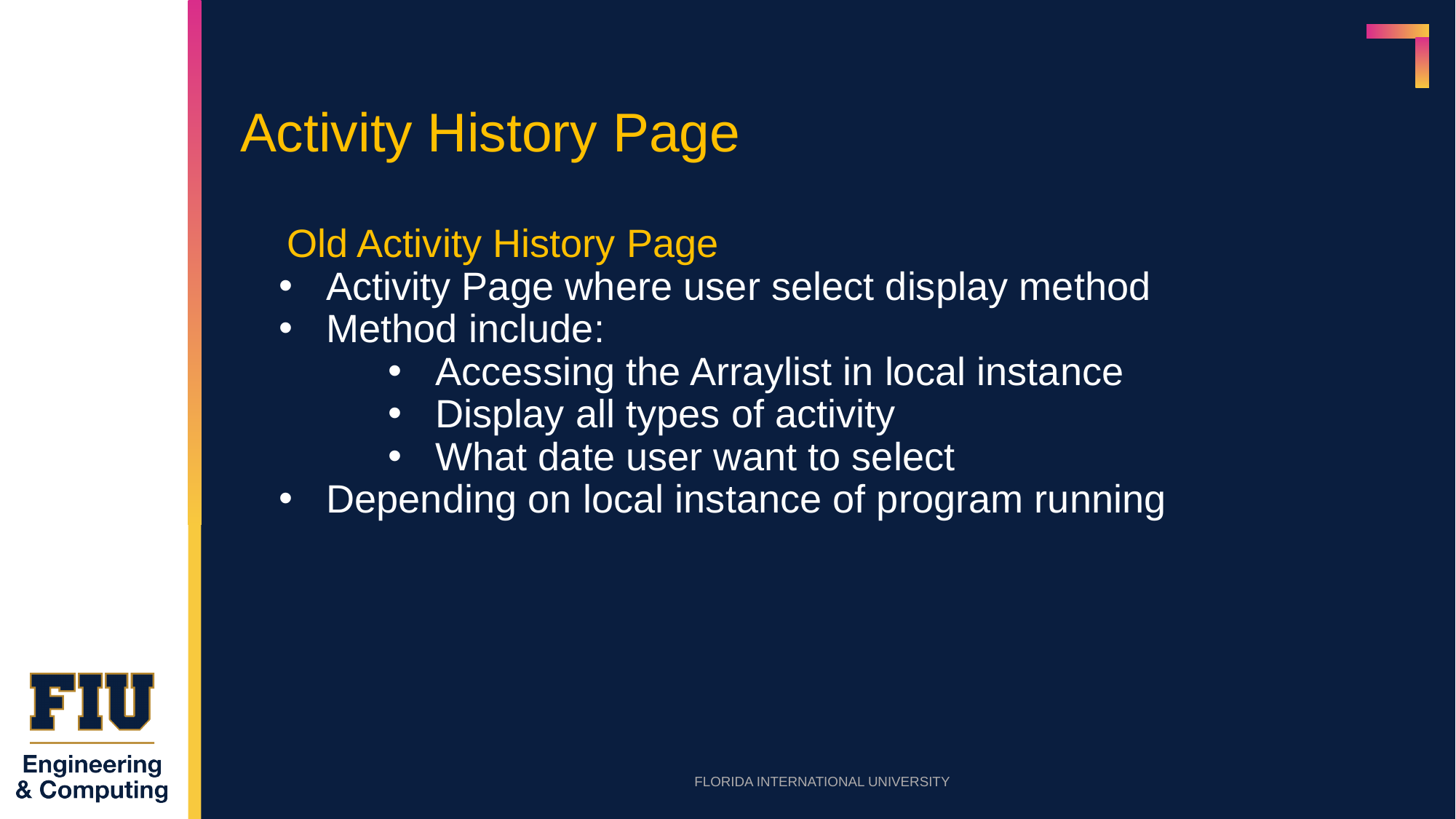

# Activity History Page
Old Activity History Page
Activity Page where user select display method
Method include:
Accessing the Arraylist in local instance
Display all types of activity
What date user want to select
Depending on local instance of program running